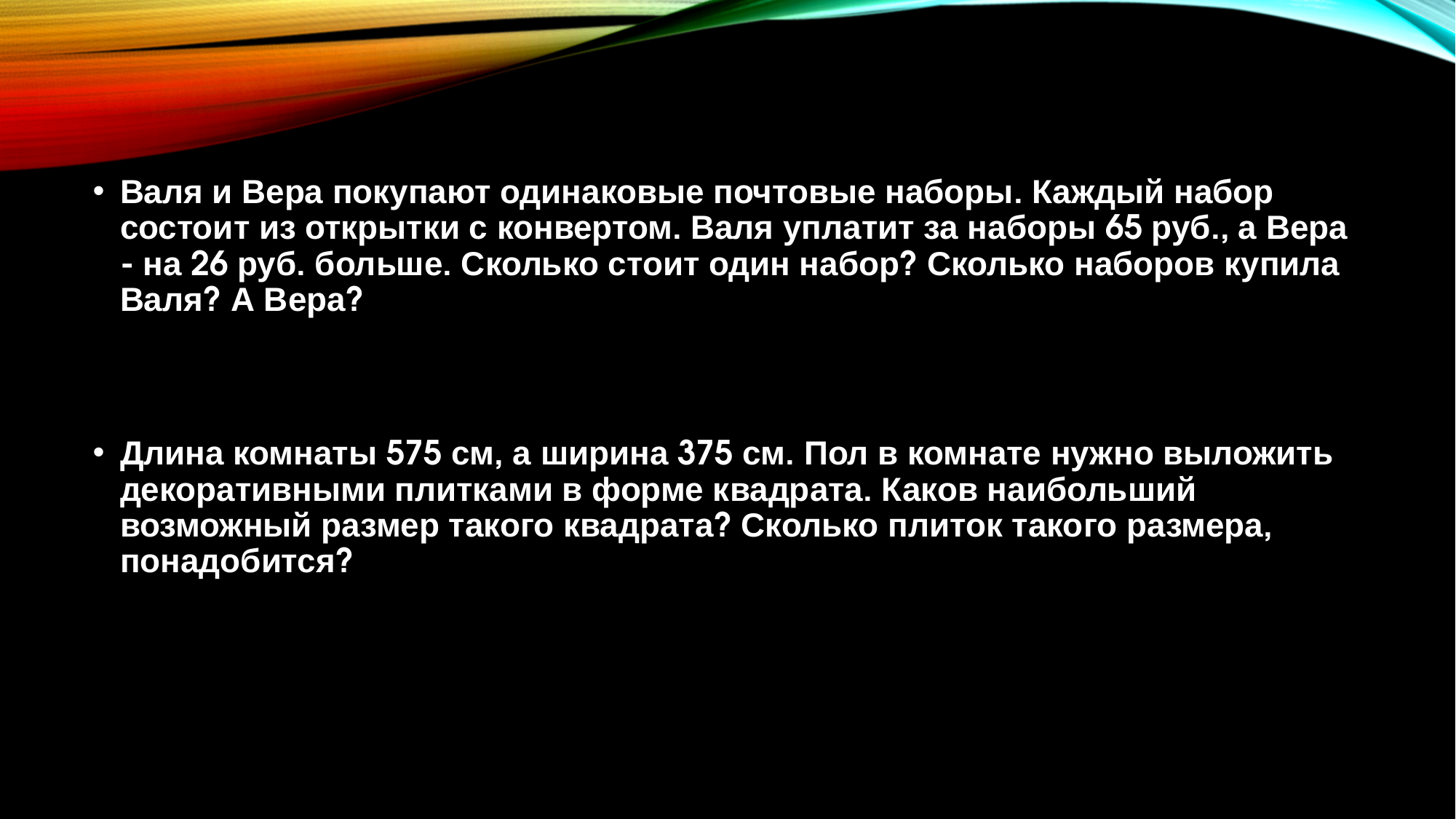

Валя и Вера покупают одинаковые почтовые наборы. Каждый набор состоит из открытки с конвертом. Валя уплатит за наборы 65 руб., а Вера - на 26 руб. больше. Сколько стоит один набор? Сколько наборов купила Валя? А Вера?

Длина комнаты 575 см, а ширина 375 см. Пол в комнате нужно выложить декоративными плитками в форме квадрата. Каков наибольший возможный размер такого квадрата? Сколько плиток такого размера, понадобится?